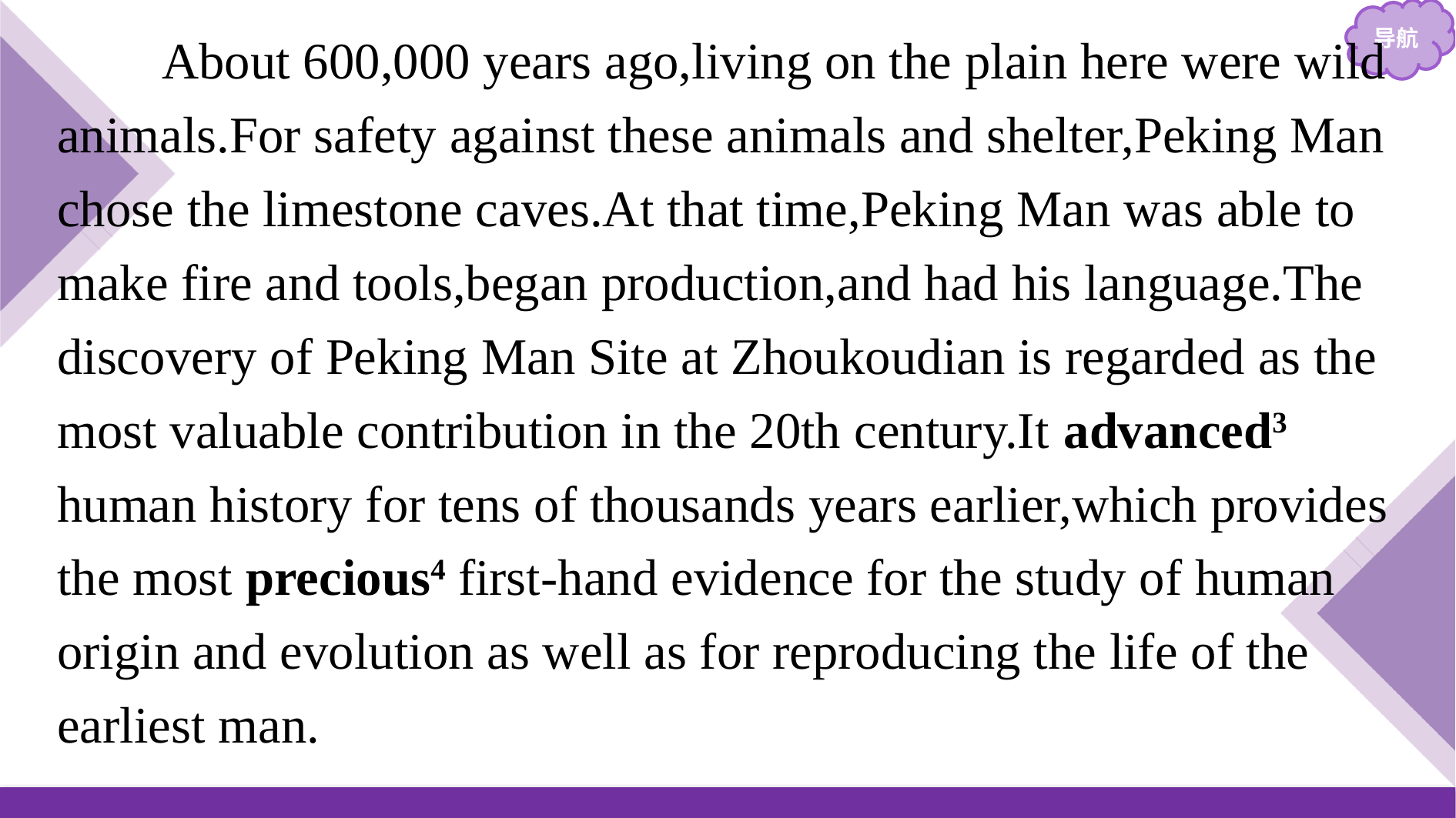

About 600,000 years ago,living on the plain here were wild animals.For safety against these animals and shelter,Peking Man chose the limestone caves.At that time,Peking Man was able to make fire and tools,began production,and had his language.The discovery of Peking Man Site at Zhoukoudian is regarded as the most valuable contribution in the 20th century.It advanced3 human history for tens of thousands years earlier,which provides the most precious4 first-hand evidence for the study of human origin and evolution as well as for reproducing the life of the earliest man.